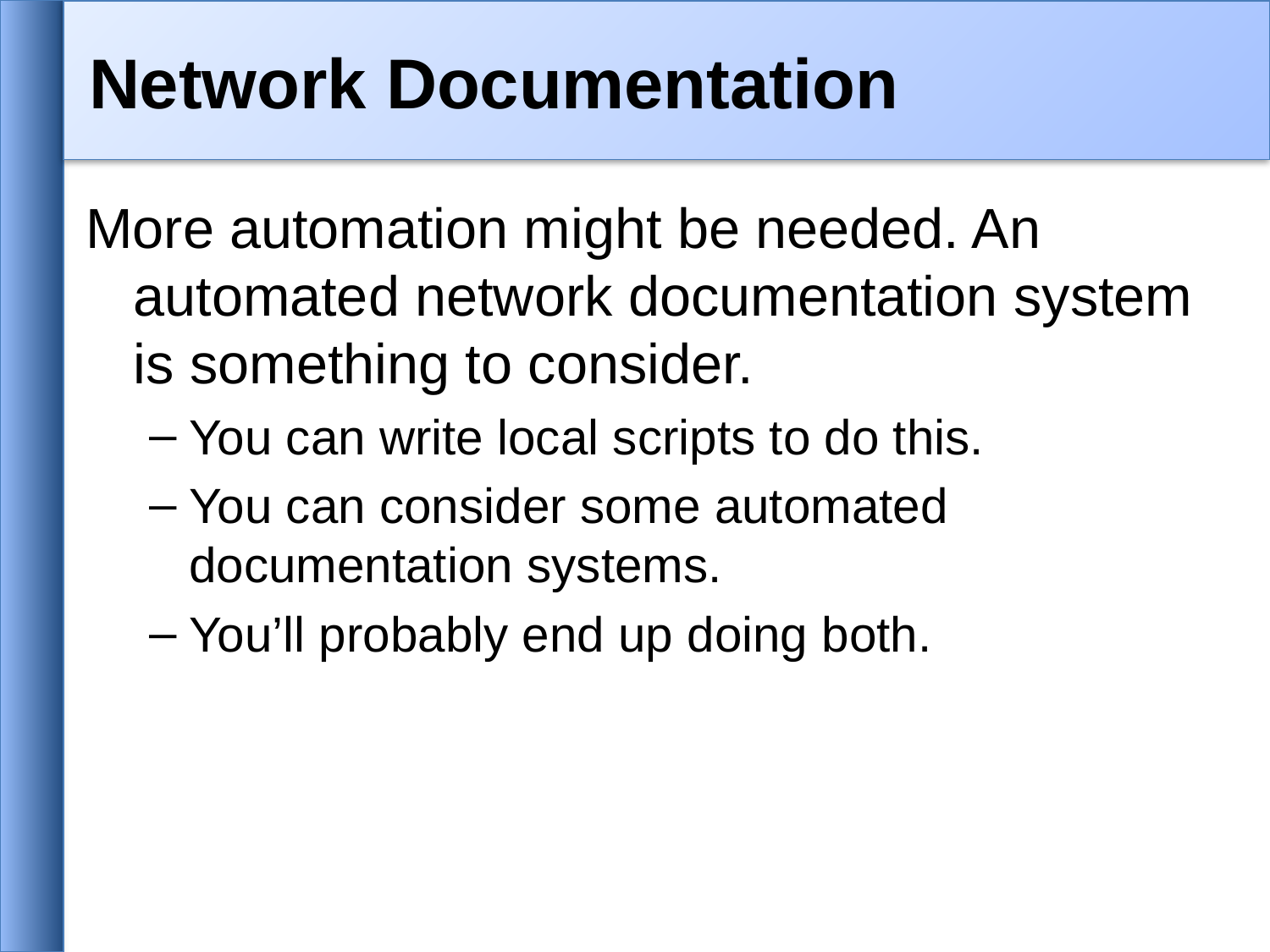

# Network Documentation
More automation might be needed. An automated network documentation system is something to consider.
You can write local scripts to do this.
You can consider some automated documentation systems.
You’ll probably end up doing both.